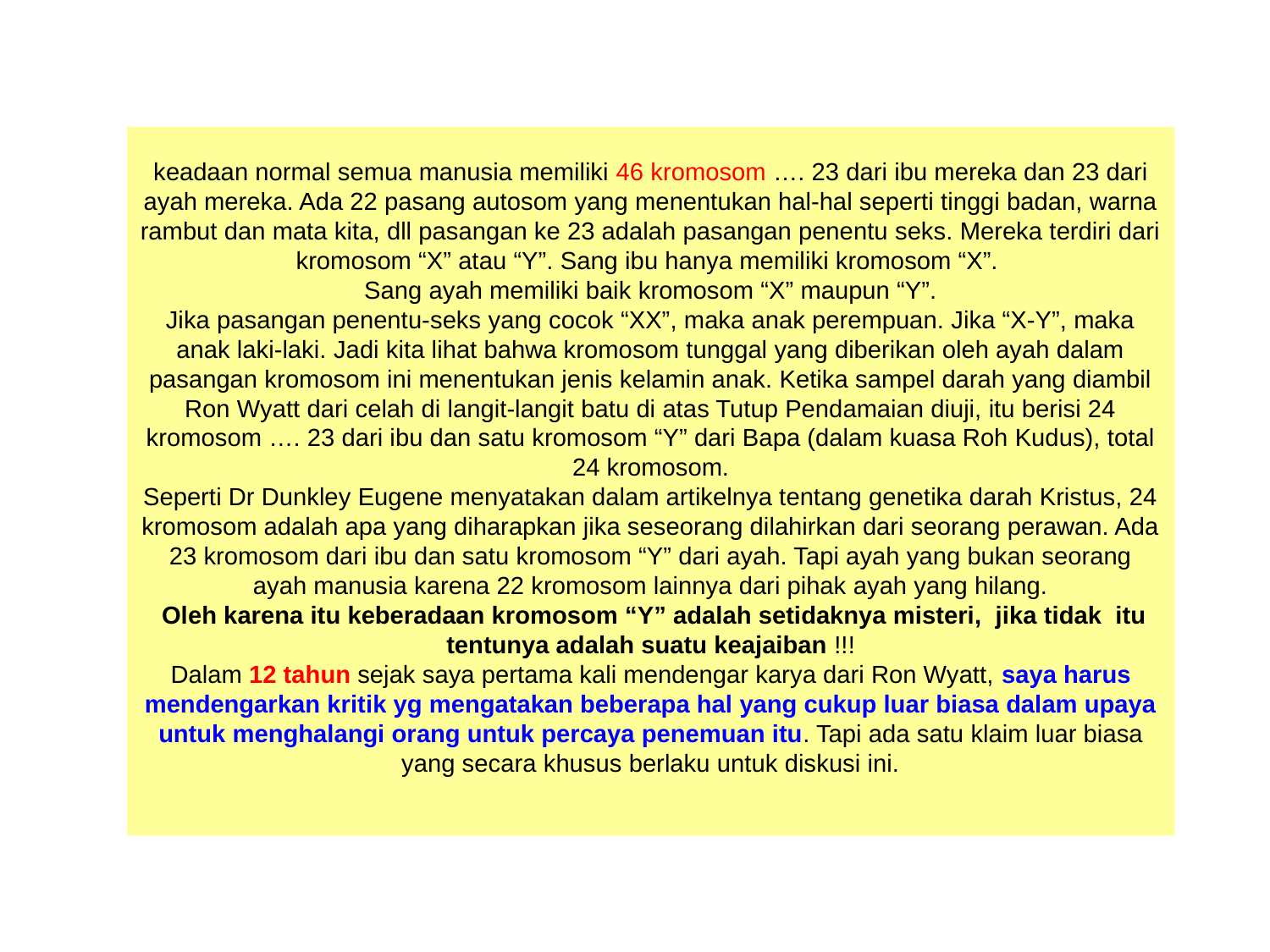

# keadaan normal semua manusia memiliki 46 kromosom …. 23 dari ibu mereka dan 23 dari ayah mereka. Ada 22 pasang autosom yang menentukan hal-hal seperti tinggi badan, warna rambut dan mata kita, dll pasangan ke 23 adalah pasangan penentu seks. Mereka terdiri dari kromosom “X” atau “Y”. Sang ibu hanya memiliki kromosom “X”. Sang ayah memiliki baik kromosom “X” maupun “Y”. Jika pasangan penentu-seks yang cocok “XX”, maka anak perempuan. Jika “X-Y”, maka anak laki-laki. Jadi kita lihat bahwa kromosom tunggal yang diberikan oleh ayah dalam pasangan kromosom ini menentukan jenis kelamin anak. Ketika sampel darah yang diambil Ron Wyatt dari celah di langit-langit batu di atas Tutup Pendamaian diuji, itu berisi 24 kromosom …. 23 dari ibu dan satu kromosom “Y” dari Bapa (dalam kuasa Roh Kudus), total 24 kromosom. Seperti Dr Dunkley Eugene menyatakan dalam artikelnya tentang genetika darah Kristus, 24 kromosom adalah apa yang diharapkan jika seseorang dilahirkan dari seorang perawan. Ada 23 kromosom dari ibu dan satu kromosom “Y” dari ayah. Tapi ayah yang bukan seorang ayah manusia karena 22 kromosom lainnya dari pihak ayah yang hilang. Oleh karena itu keberadaan kromosom “Y” adalah setidaknya misteri,  jika tidak  itu tentunya adalah suatu keajaiban !!! Dalam 12 tahun sejak saya pertama kali mendengar karya dari Ron Wyatt, saya harus mendengarkan kritik yg mengatakan beberapa hal yang cukup luar biasa dalam upaya untuk menghalangi orang untuk percaya penemuan itu. Tapi ada satu klaim luar biasa yang secara khusus berlaku untuk diskusi ini.